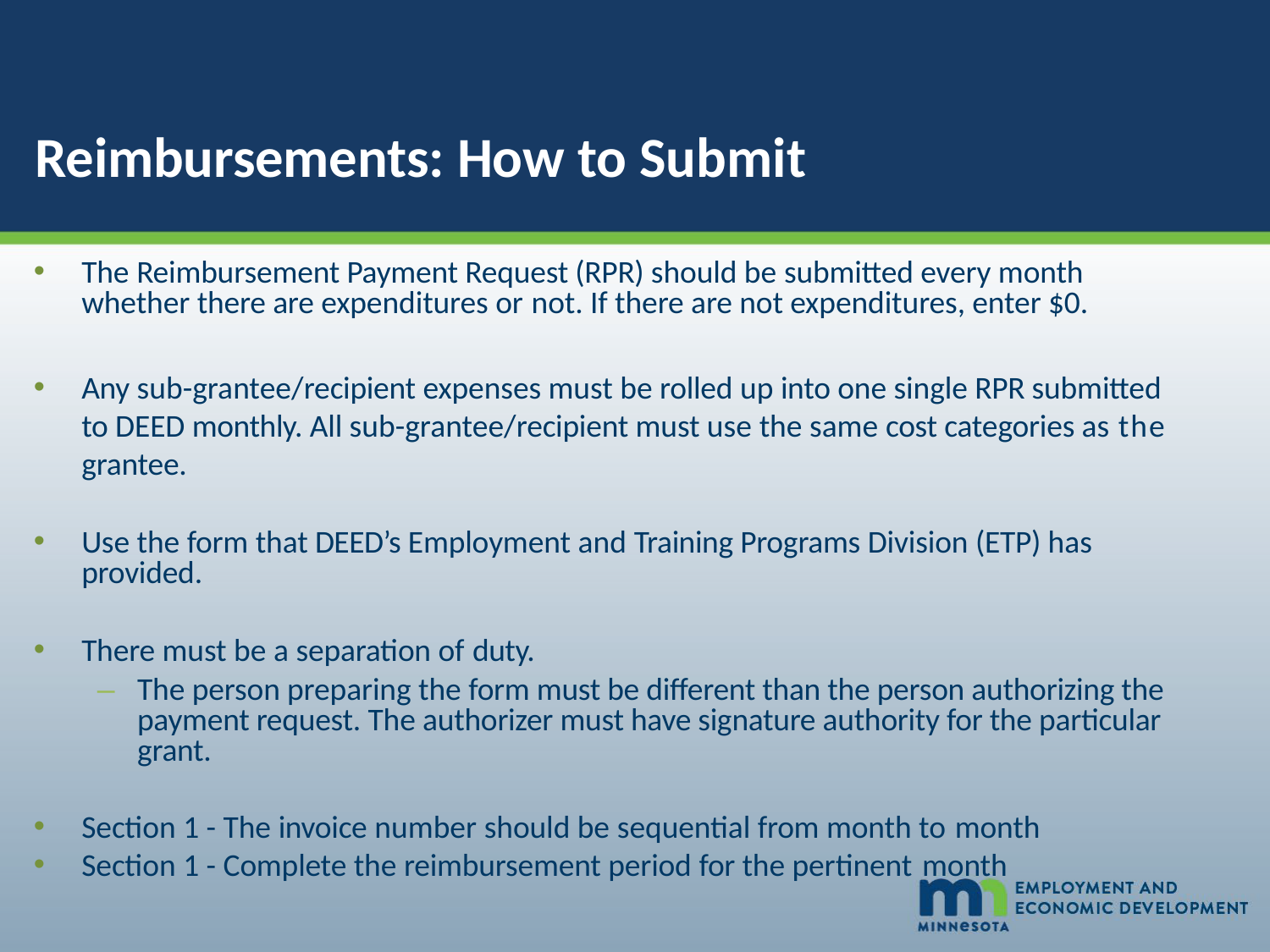

# Reimbursements: How to Submit
The Reimbursement Payment Request (RPR) should be submitted every month  whether there are expenditures or not. If there are not expenditures, enter $0.

Any sub-grantee/recipient expenses must be rolled up into one single RPR submitted to DEED monthly. All sub-grantee/recipient must use the same cost categories as the grantee.

Use the form that DEED’s Employment and Training Programs Division (ETP) has  provided.

There must be a separation of duty.
–	The person preparing the form must be different than the person authorizing the payment request. The authorizer must have signature authority for the particular grant.

Section 1 - The invoice number should be sequential from month to month
Section 1 - Complete the reimbursement period for the pertinent month